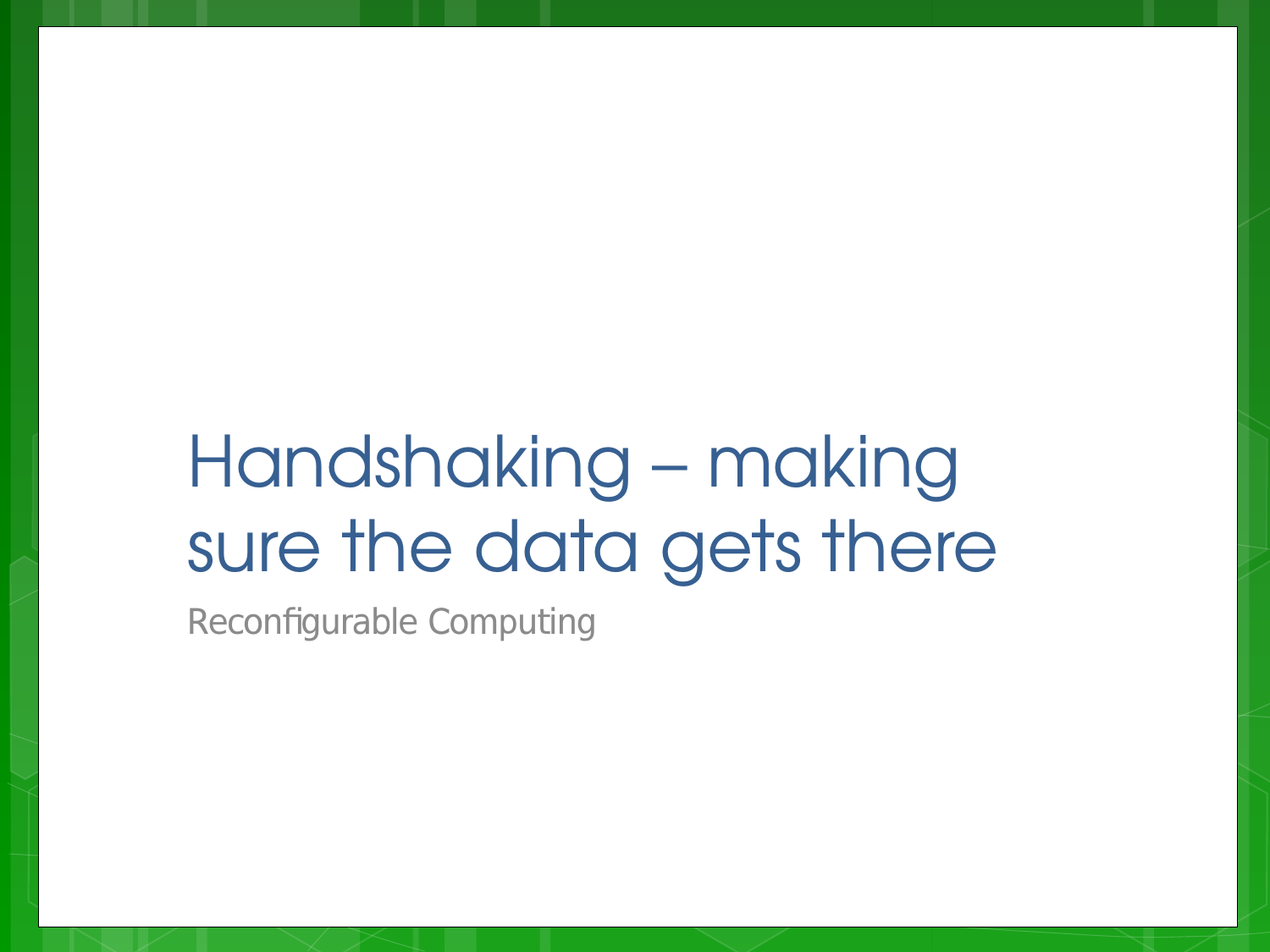

# Handshaking – making sure the data gets there
Reconfigurable Computing